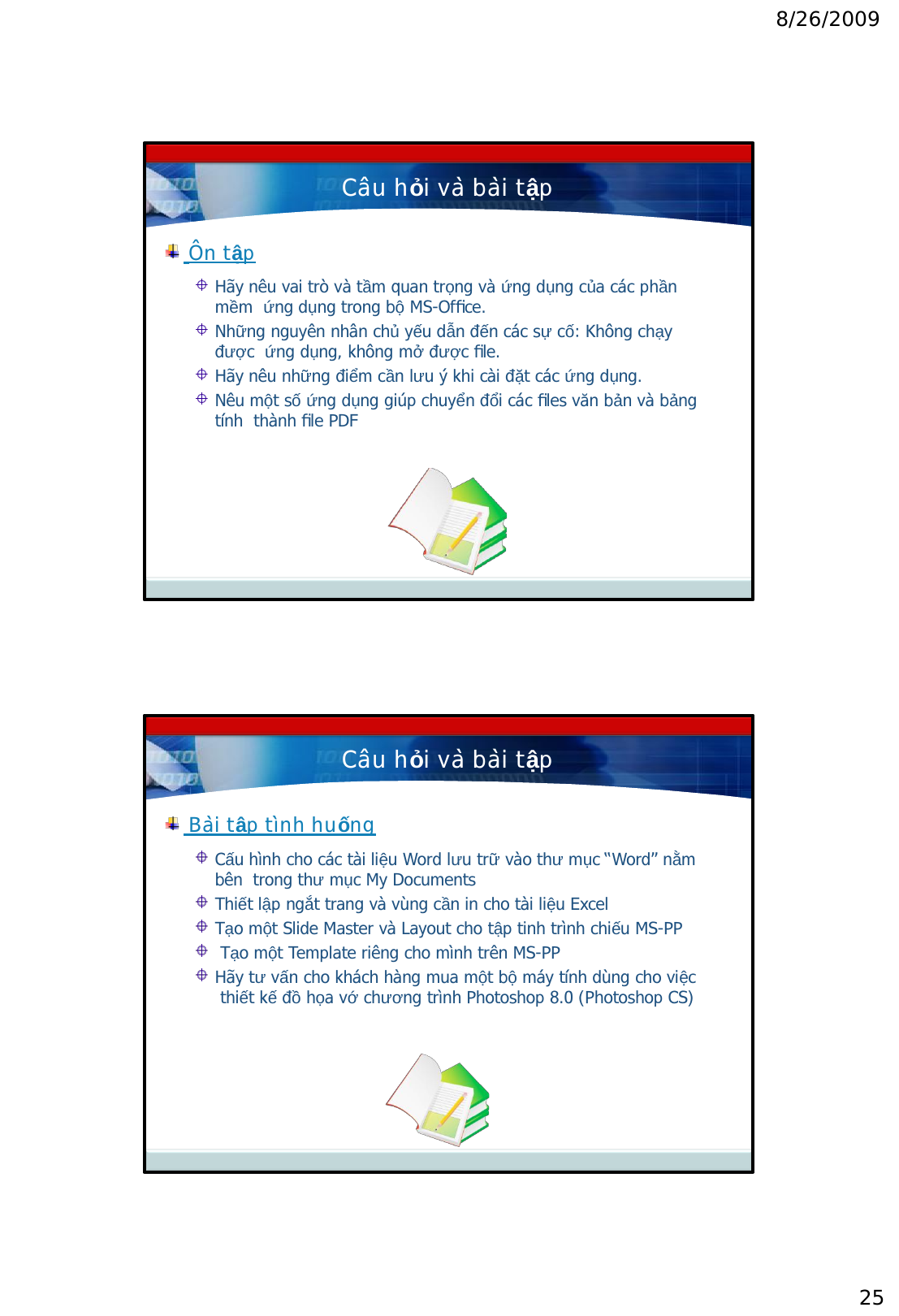

8/26/2009

Câu hỏi và bài tập

 Ôn tập
Hãy nêu vai trò và tầm quan trọng và ứng dụng của các phần mềm  ứng dụng trong bộ MS-Office.
Những nguyên nhân chủ yếu dẫn đến các sự cố: Không chạy được  ứng dụng, không mở được file.
Hãy nêu những điểm cần lưu ý khi cài đặt các ứng dụng.
Nêu một số ứng dụng giúp chuyển đổi các files văn bản và bảng tính  thành file PDF

Câu hỏi và bài tập

 Bài tập tình huống
Cấu hình cho các tài liệu Word lưu trữ vào thư mục “Word” nằm bên  trong thư mục My Documents
Thiết lập ngắt trang và vùng cần in cho tài liệu Excel
Tạo một Slide Master và Layout cho tập tinh trình chiếu MS-PP  Tạo một Template riêng cho mình trên MS-PP
Hãy tư vấn cho khách hàng mua một bộ máy tính dùng cho việc  thiết kế đồ họa vớ chương trình Photoshop 8.0 (Photoshop CS)

25